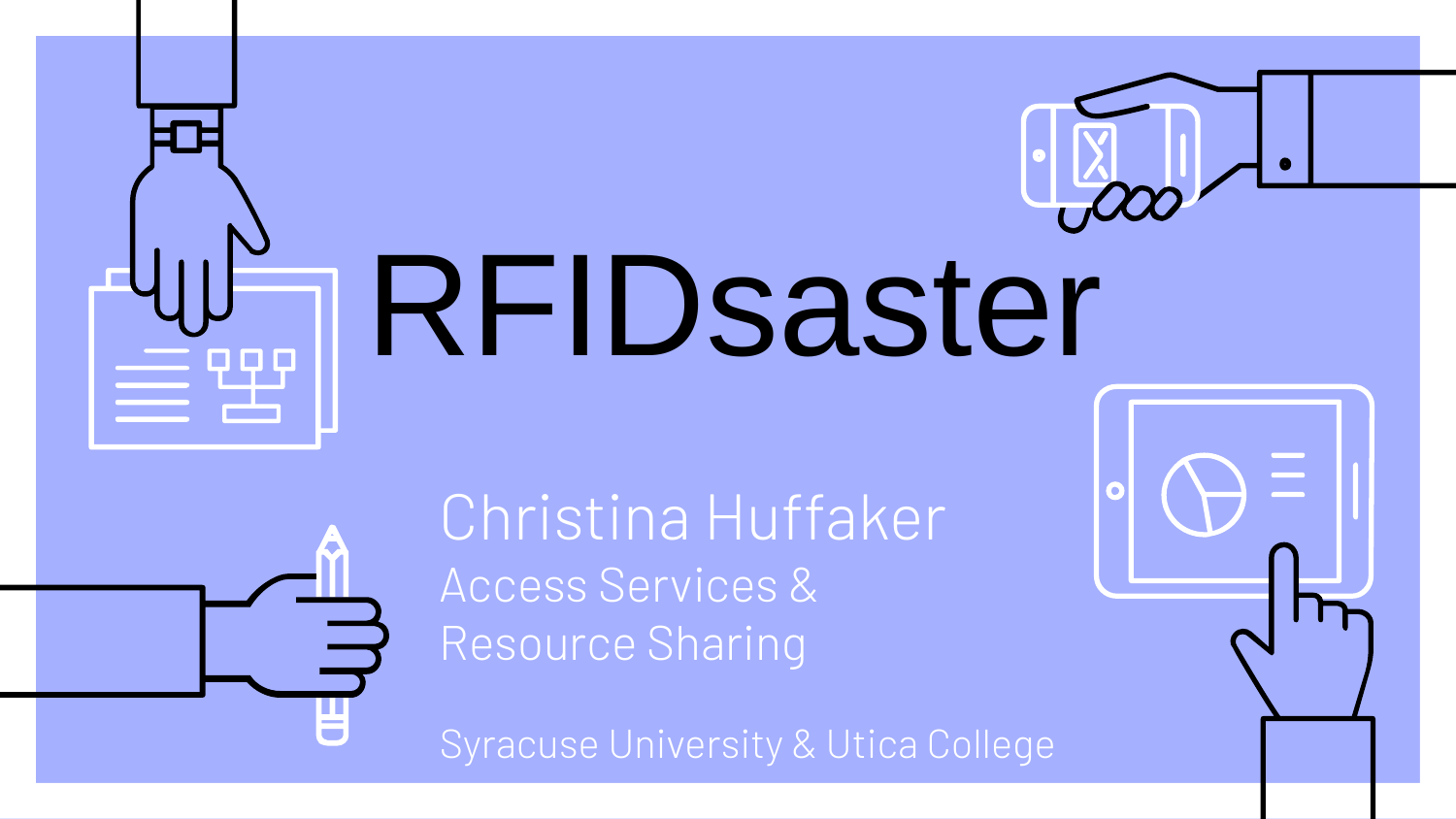

# RFIDsaster
Christina Huffaker
Access Services &
Resource Sharing

Syracuse University & Utica College